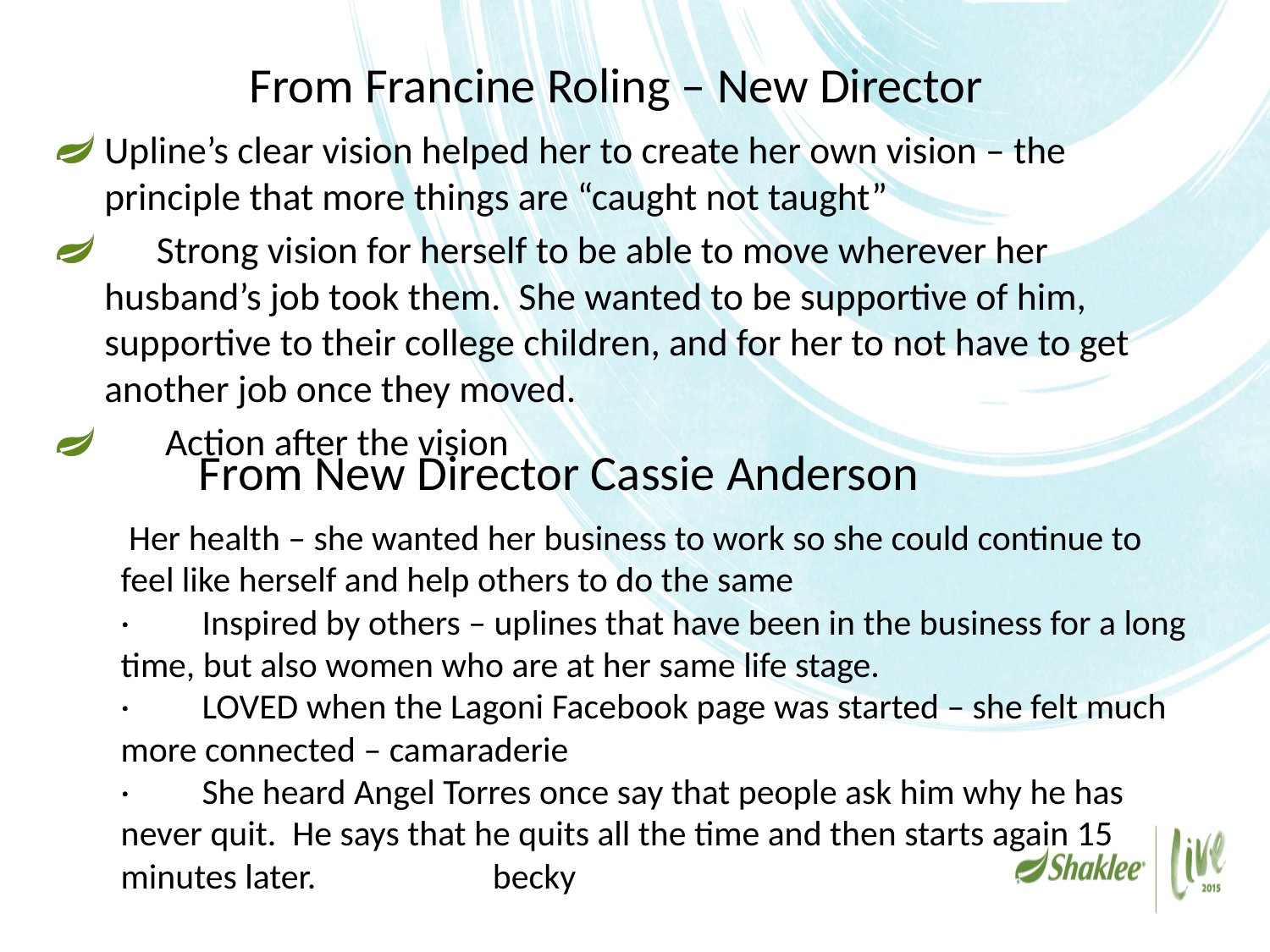

# From Francine Roling – New Director
Upline’s clear vision helped her to create her own vision – the principle that more things are “caught not taught”
      Strong vision for herself to be able to move wherever her husband’s job took them.  She wanted to be supportive of him, supportive to their college children, and for her to not have to get another job once they moved.
       Action after the vision

From New Director Cassie Anderson
 Her health – she wanted her business to work so she could continue to feel like herself and help others to do the same
·         Inspired by others – uplines that have been in the business for a long time, but also women who are at her same life stage.
·         LOVED when the Lagoni Facebook page was started – she felt much more connected – camaraderie
·         She heard Angel Torres once say that people ask him why he has never quit.  He says that he quits all the time and then starts again 15 minutes later.                      becky